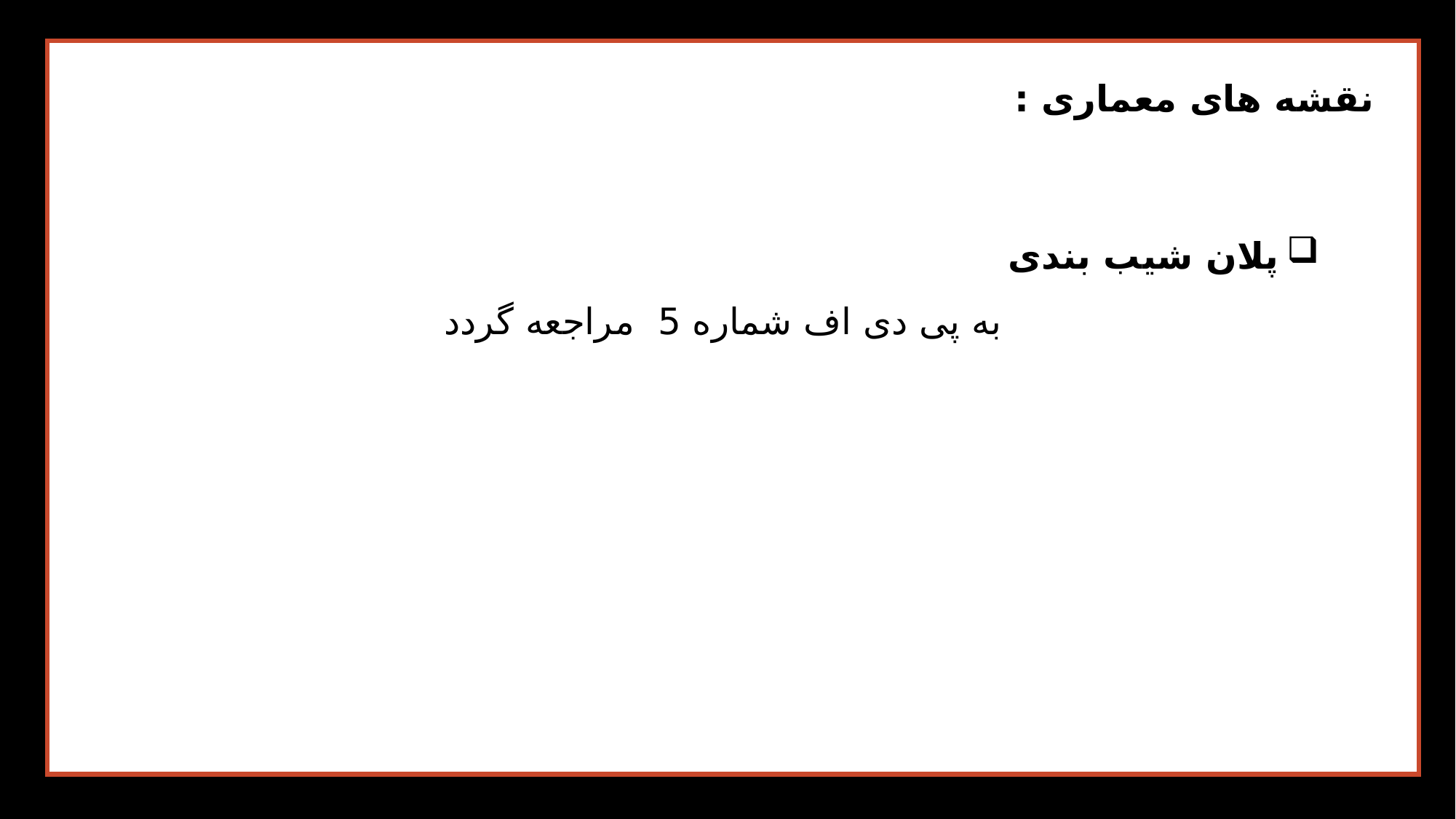

نقشه های معماری :

پلان شیب بندی
به پی دی اف شماره 5  مراجعه گردد